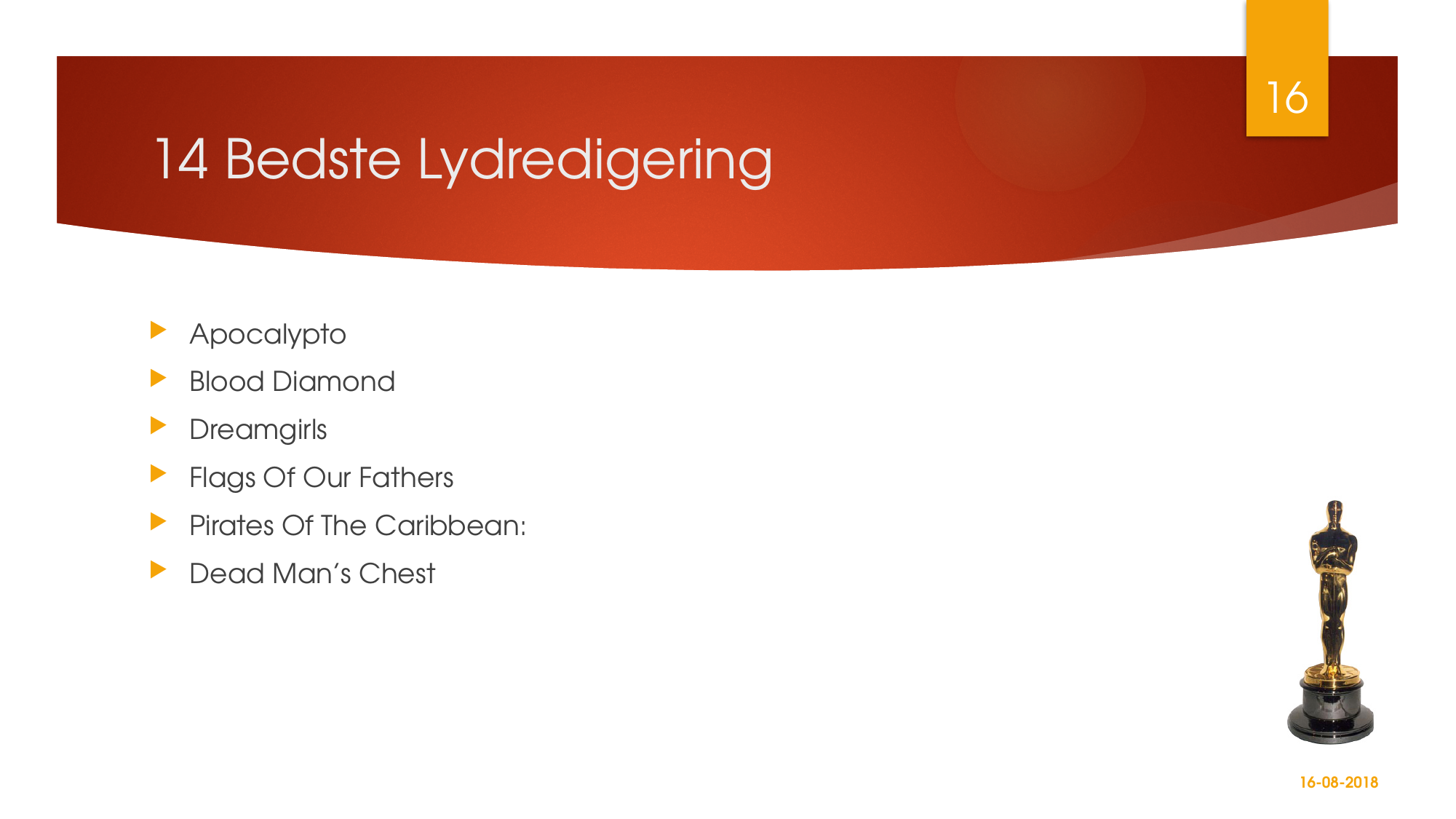

16
# 14 Bedste Lydredigering
Apocalypto
Blood Diamond
Dreamgirls
Flags Of Our Fathers
Pirates Of The Caribbean:
Dead Man’s Chest
16-08-2018